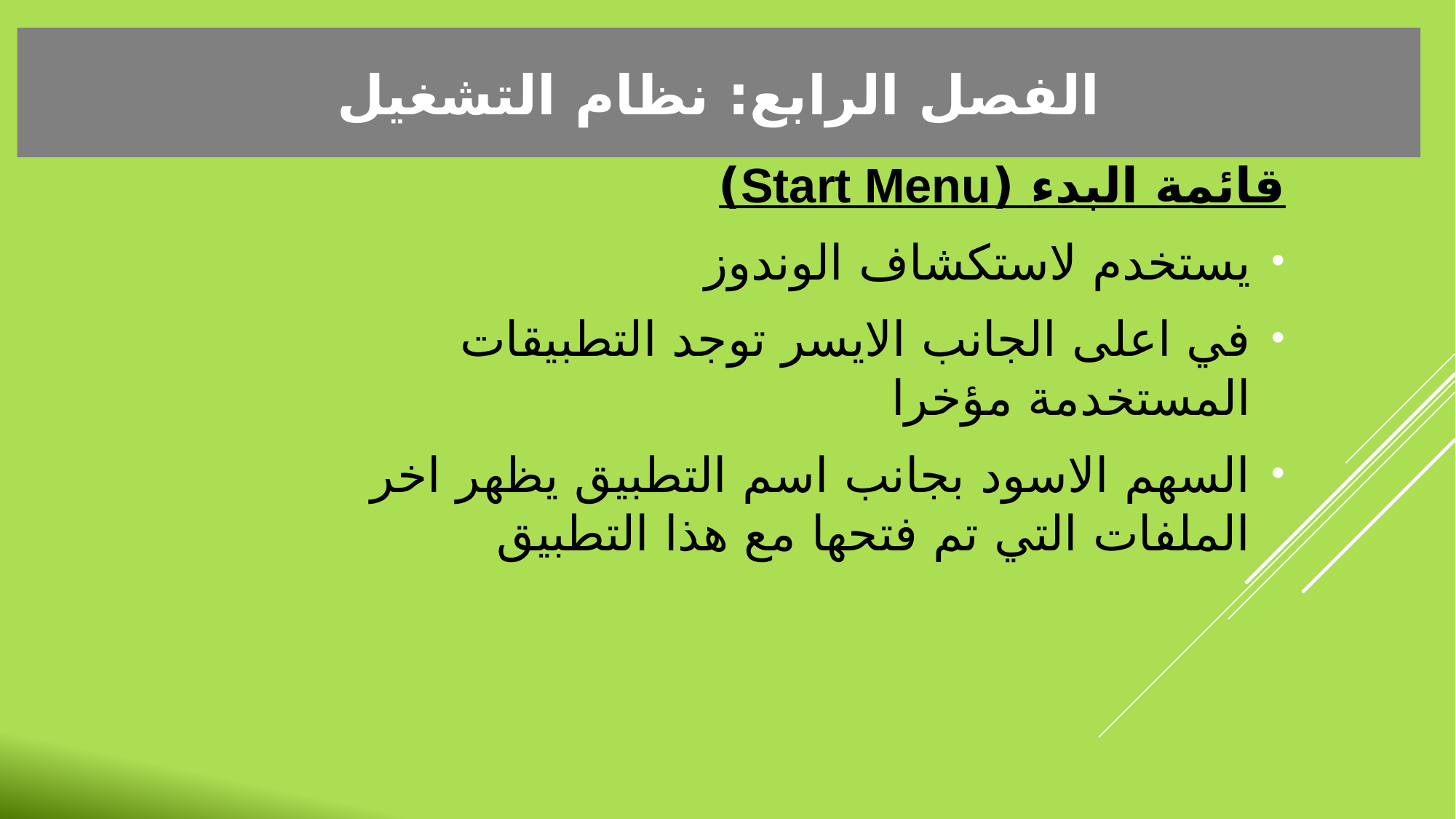

الفصل الرابع: نظام التشغيل
قائمة البدء (Start Menu)
يستخدم لاستكشاف الوندوز
في اعلى الجانب الايسر توجد التطبيقات المستخدمة مؤخرا
السهم الاسود بجانب اسم التطبيق يظهر اخر الملفات التي تم فتحها مع هذا التطبيق